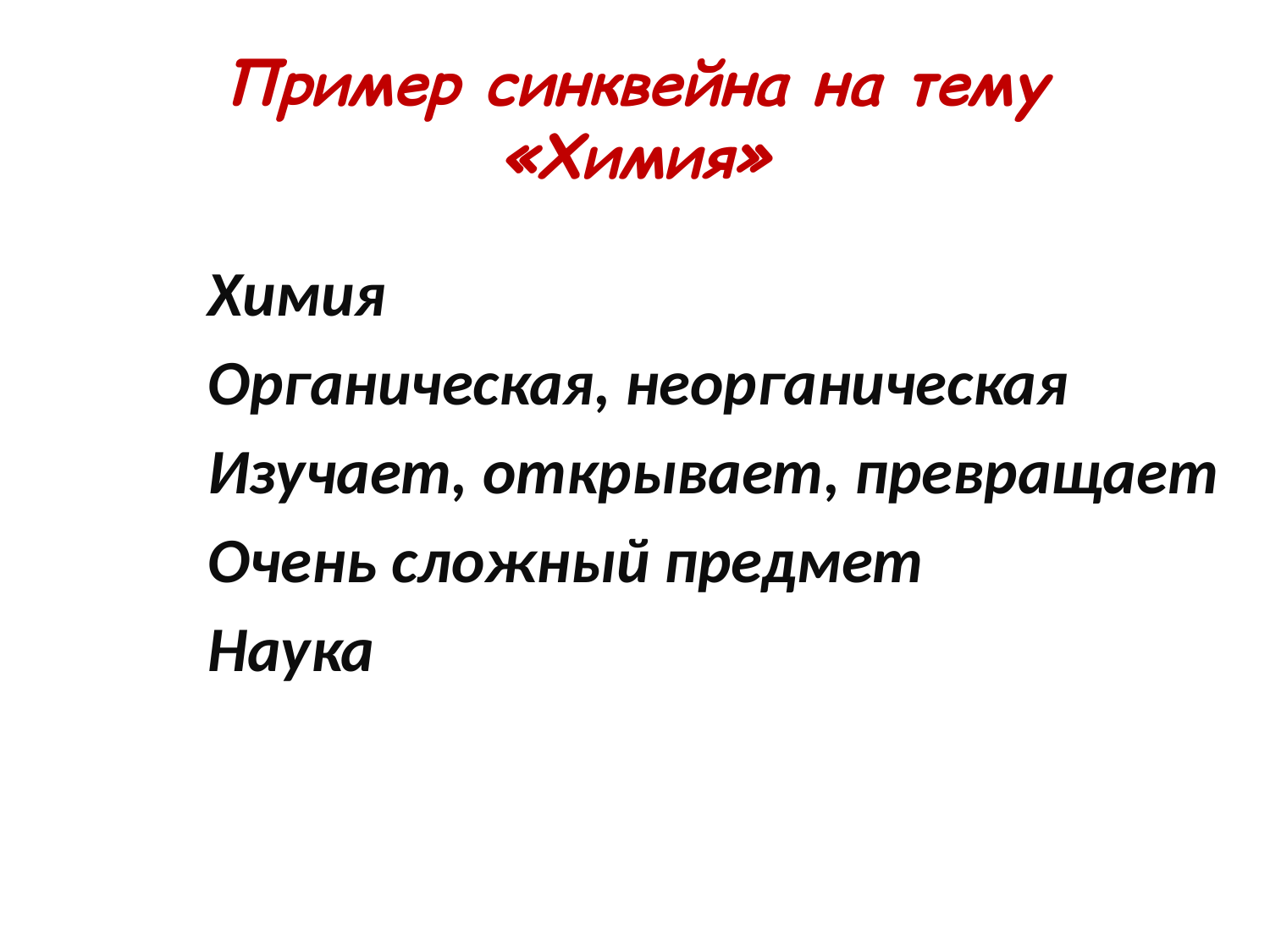

# Пример синквейна на тему «Химия»
Химия
Органическая, неорганическая
Изучает, открывает, превращает
Очень сложный предмет
Наука